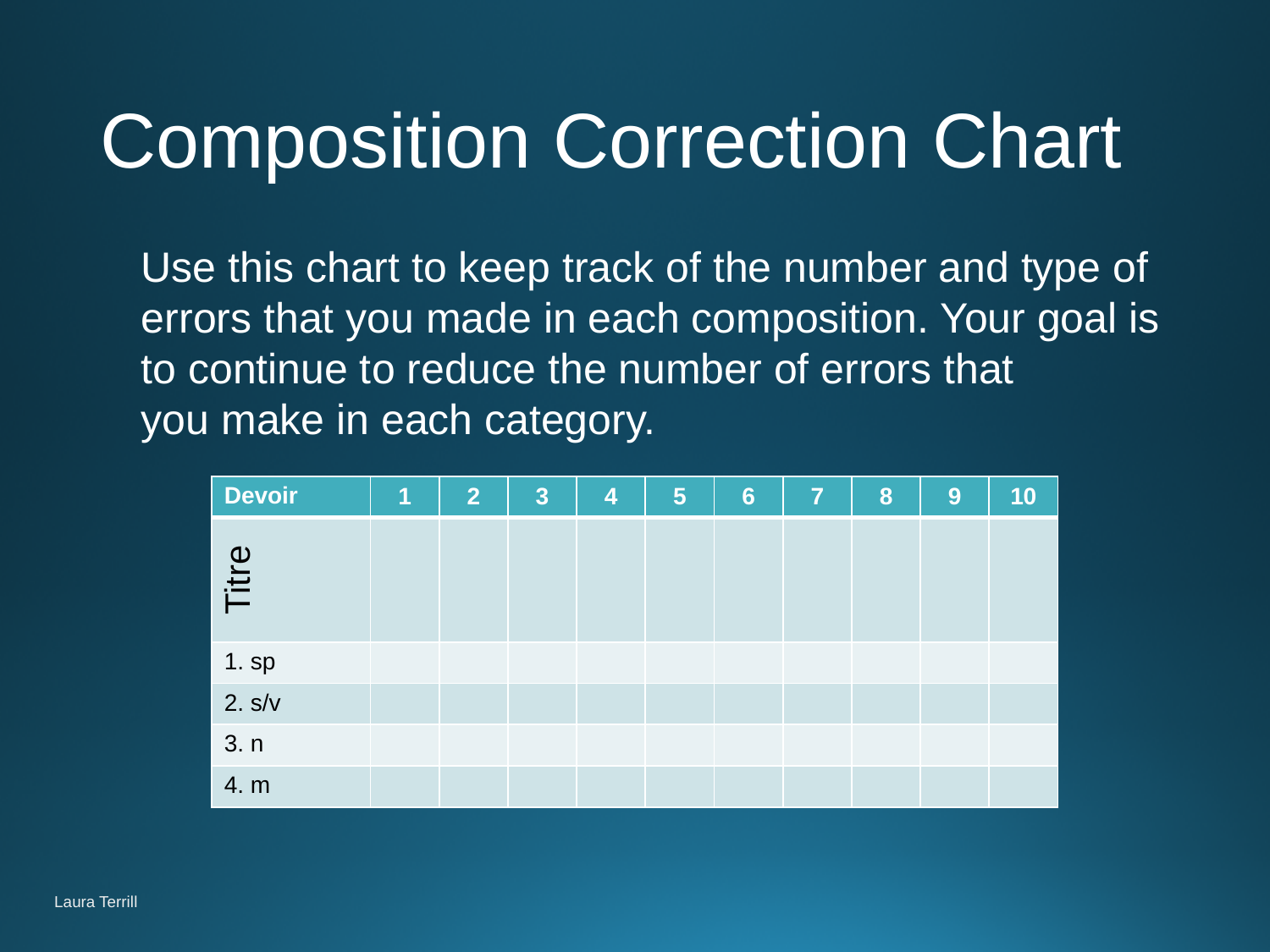

# Composition Correction Chart
Use this chart to keep track of the number and type of errors that you made in each composition. Your goal is to continue to reduce the number of errors that
you make in each category.
| Devoir | 1 | 2 | 3 | 4 | 5 | 6 | 7 | 8 | 9 | 10 |
| --- | --- | --- | --- | --- | --- | --- | --- | --- | --- | --- |
| Titre |  |  |  |  |  |  |  |  |  |  |
| 1. sp |  |  |  |  |  |  |  |  |  |  |
| 2. s/v |  |  |  |  |  |  |  |  |  |  |
| 3. n |  |  |  |  |  |  |  |  |  |  |
| 4. m |  |  |  |  |  |  |  |  |  |  |
Laura Terrill